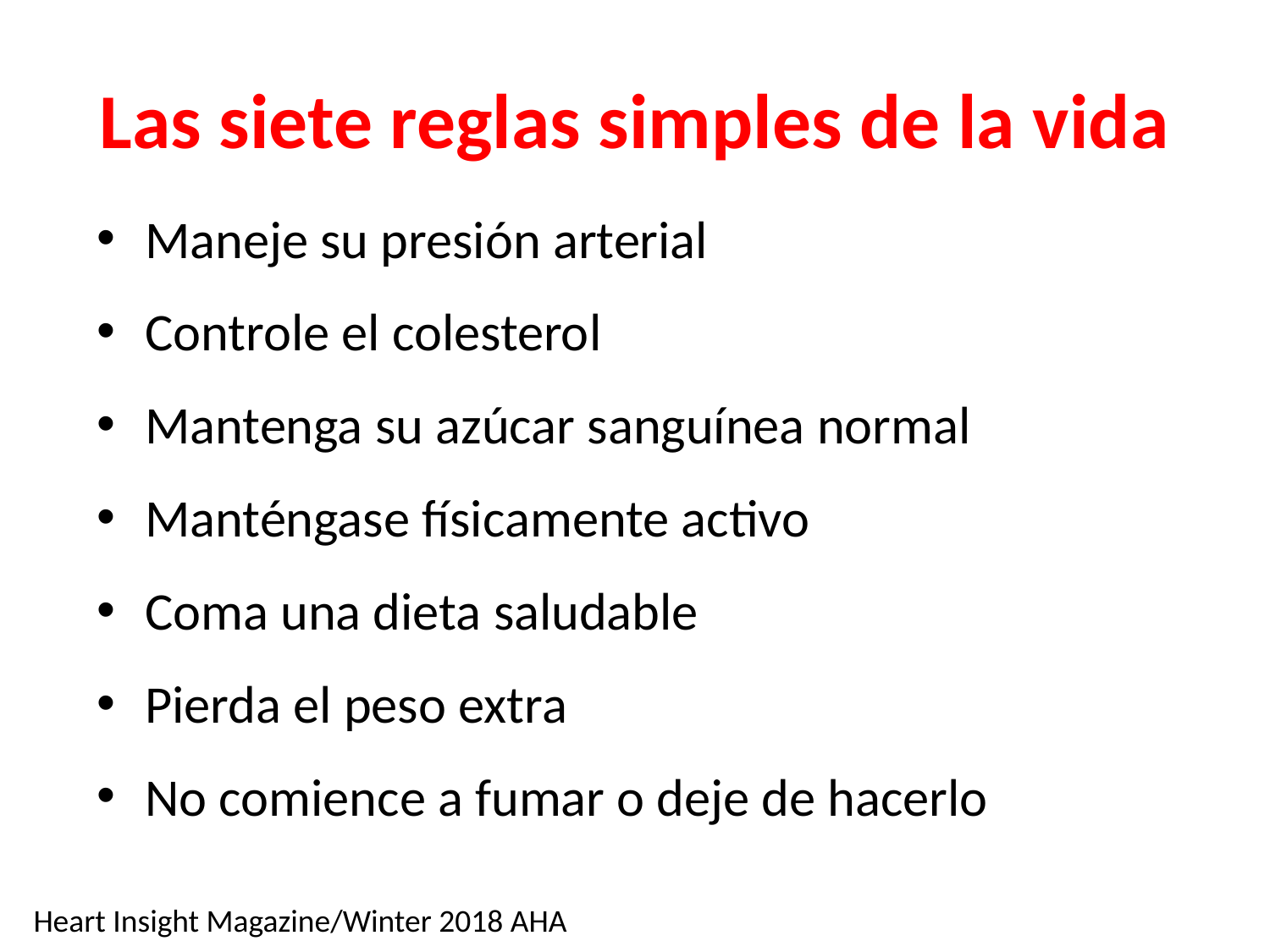

# Las siete reglas simples de la vida
Maneje su presión arterial
Controle el colesterol
Mantenga su azúcar sanguínea normal
Manténgase físicamente activo
Coma una dieta saludable
Pierda el peso extra
No comience a fumar o deje de hacerlo

Heart Insight Magazine/Winter 2018 AHA